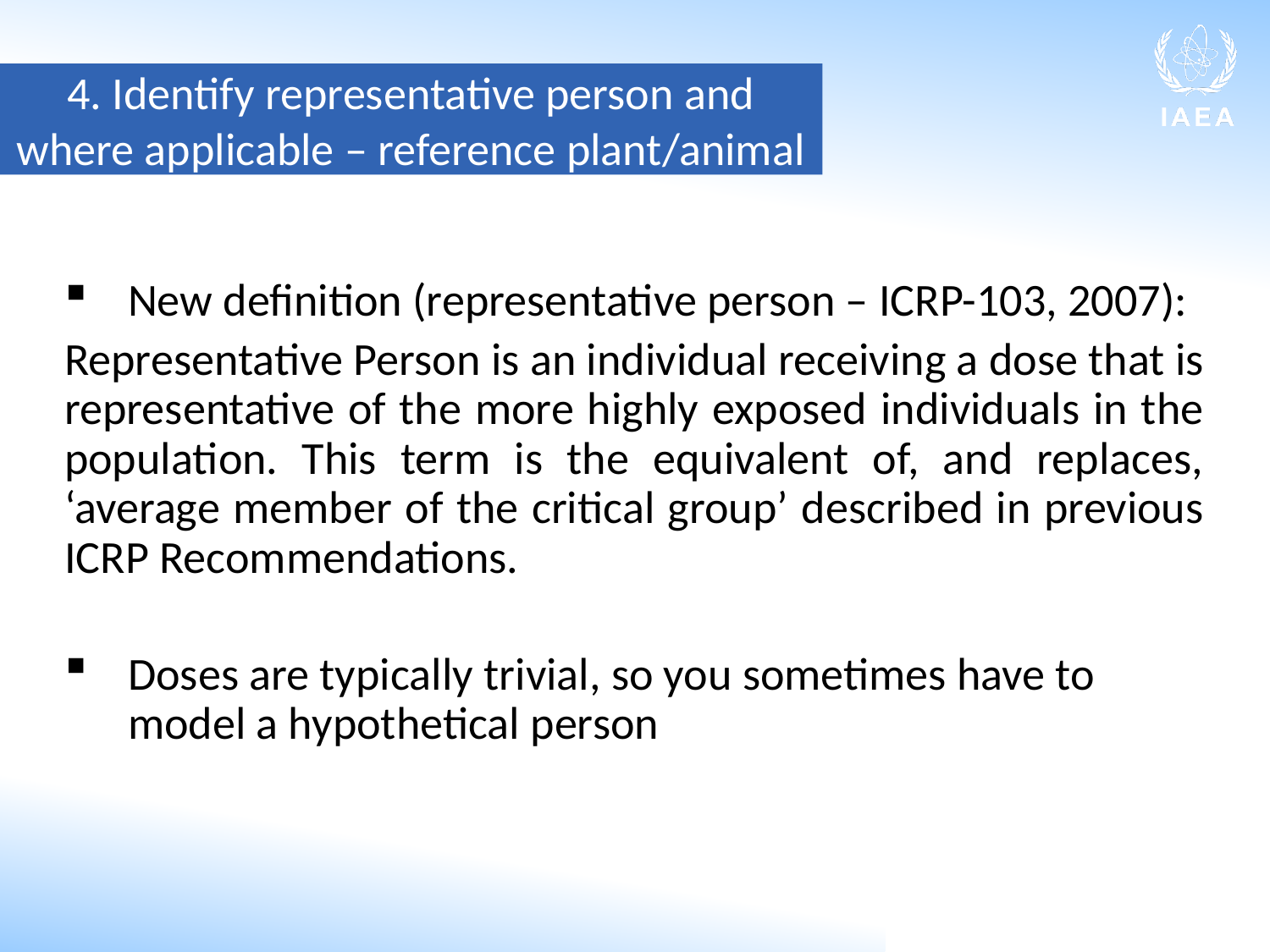

4. Identify representative person and where applicable – reference plant/animal
New definition (representative person – ICRP-103, 2007):
Representative Person is an individual receiving a dose that is representative of the more highly exposed individuals in the population. This term is the equivalent of, and replaces, ‘average member of the critical group’ described in previous ICRP Recommendations.

Doses are typically trivial, so you sometimes have to model a hypothetical person